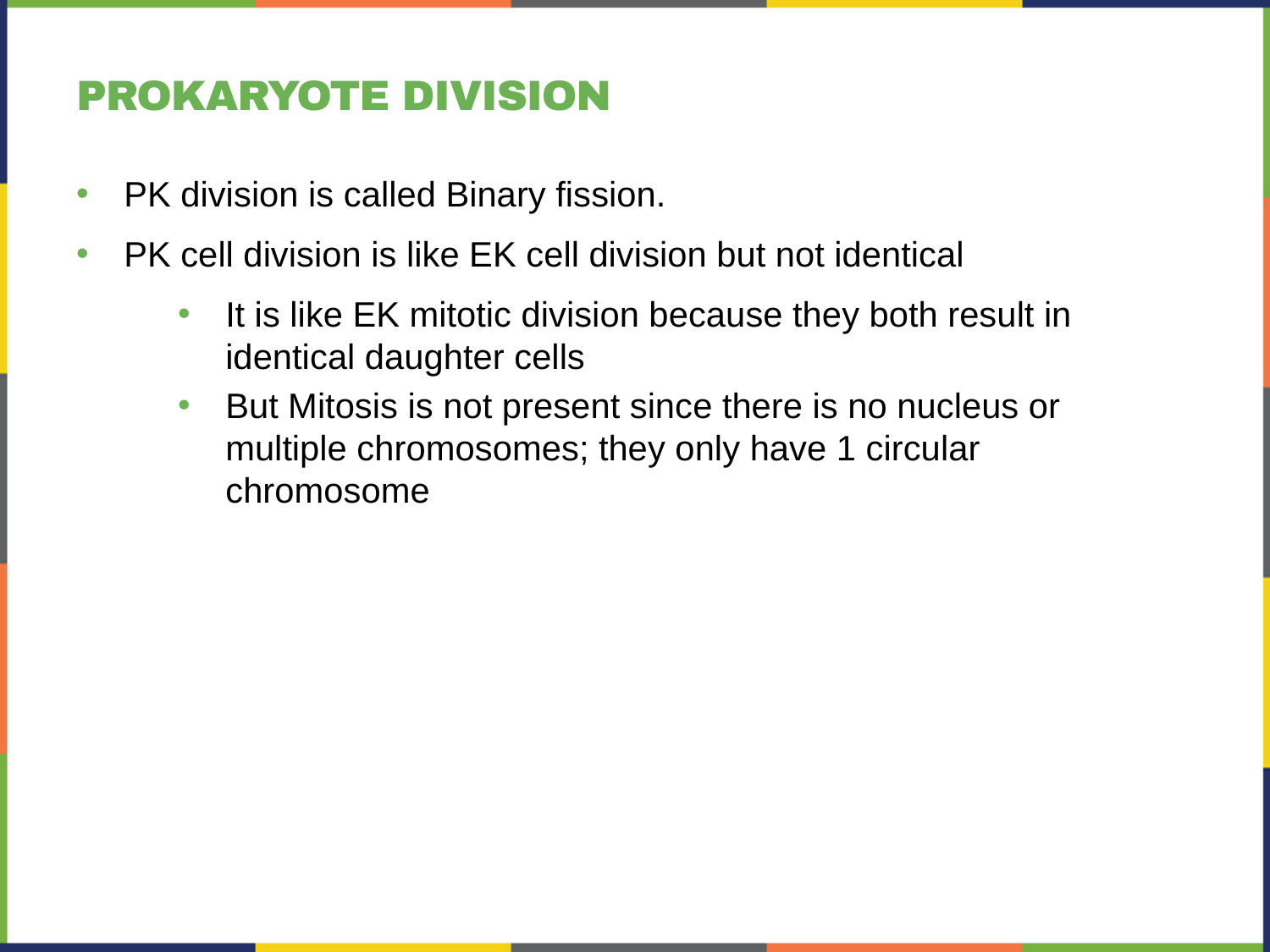

# Prokaryote division
PK division is called Binary fission.
PK cell division is like EK cell division but not identical
It is like EK mitotic division because they both result in identical daughter cells
But Mitosis is not present since there is no nucleus or multiple chromosomes; they only have 1 circular chromosome